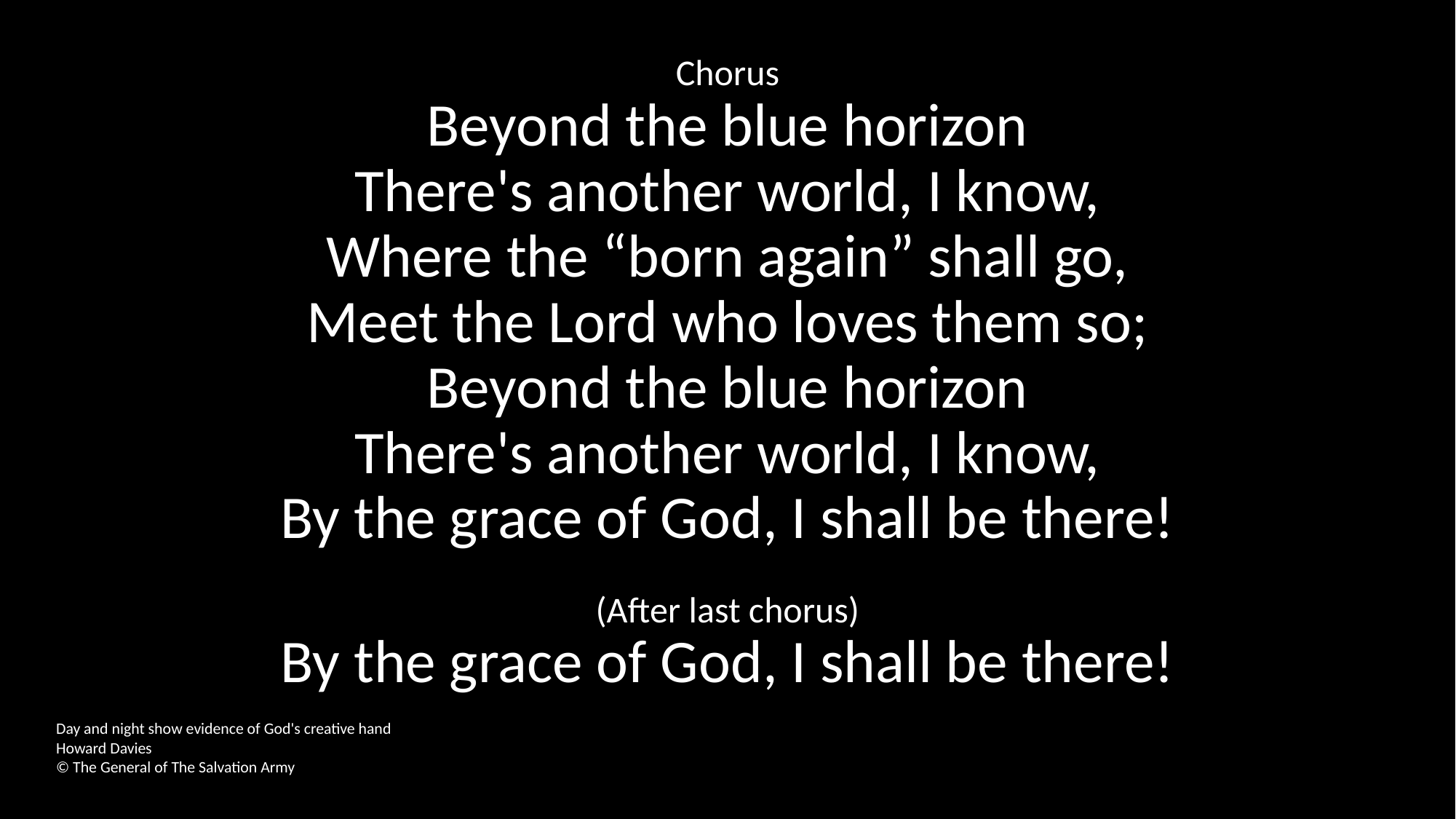

Chorus
Beyond the blue horizon
There's another world, I know,
Where the “born again” shall go,
Meet the Lord who loves them so;
Beyond the blue horizon
There's another world, I know,
By the grace of God, I shall be there!
(After last chorus)
By the grace of God, I shall be there!
Day and night show evidence of God's creative hand
Howard Davies
© The General of The Salvation Army